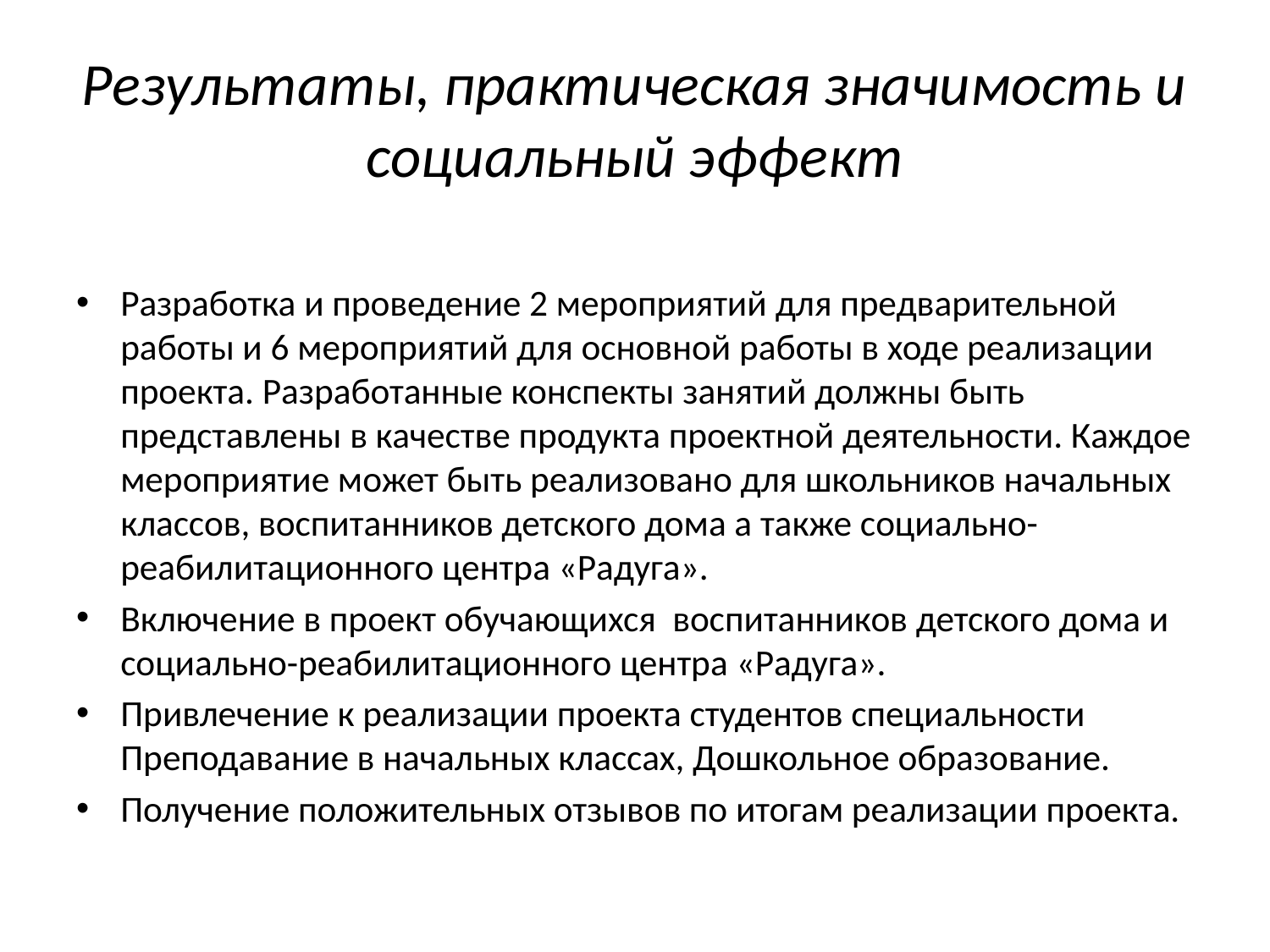

# Результаты, практическая значимость и социальный эффект

Разработка и проведение 2 мероприятий для предварительной работы и 6 мероприятий для основной работы в ходе реализации проекта. Разработанные конспекты занятий должны быть представлены в качестве продукта проектной деятельности. Каждое мероприятие может быть реализовано для школьников начальных классов, воспитанников детского дома а также социально-реабилитационного центра «Радуга».
Включение в проект обучающихся  воспитанников детского дома и социально-реабилитационного центра «Радуга».
Привлечение к реализации проекта студентов специальности Преподавание в начальных классах, Дошкольное образование.
Получение положительных отзывов по итогам реализации проекта.